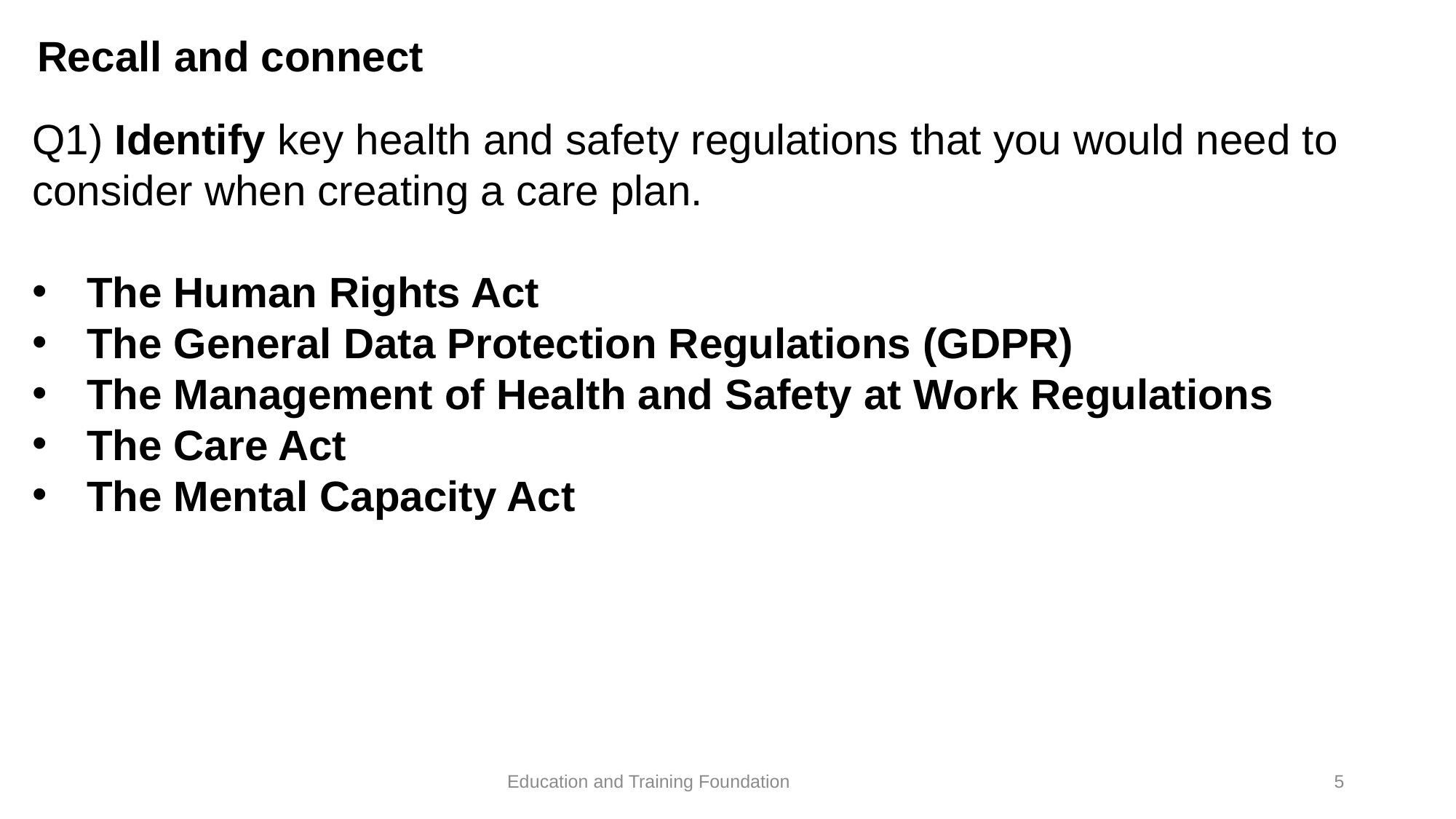

# Recall and connect
Q1) Identify key health and safety regulations that you would need to consider when creating a care plan.

The Human Rights Act
The General Data Protection Regulations (GDPR)
The Management of Health and Safety at Work Regulations
The Care Act
The Mental Capacity Act

5
Education and Training Foundation